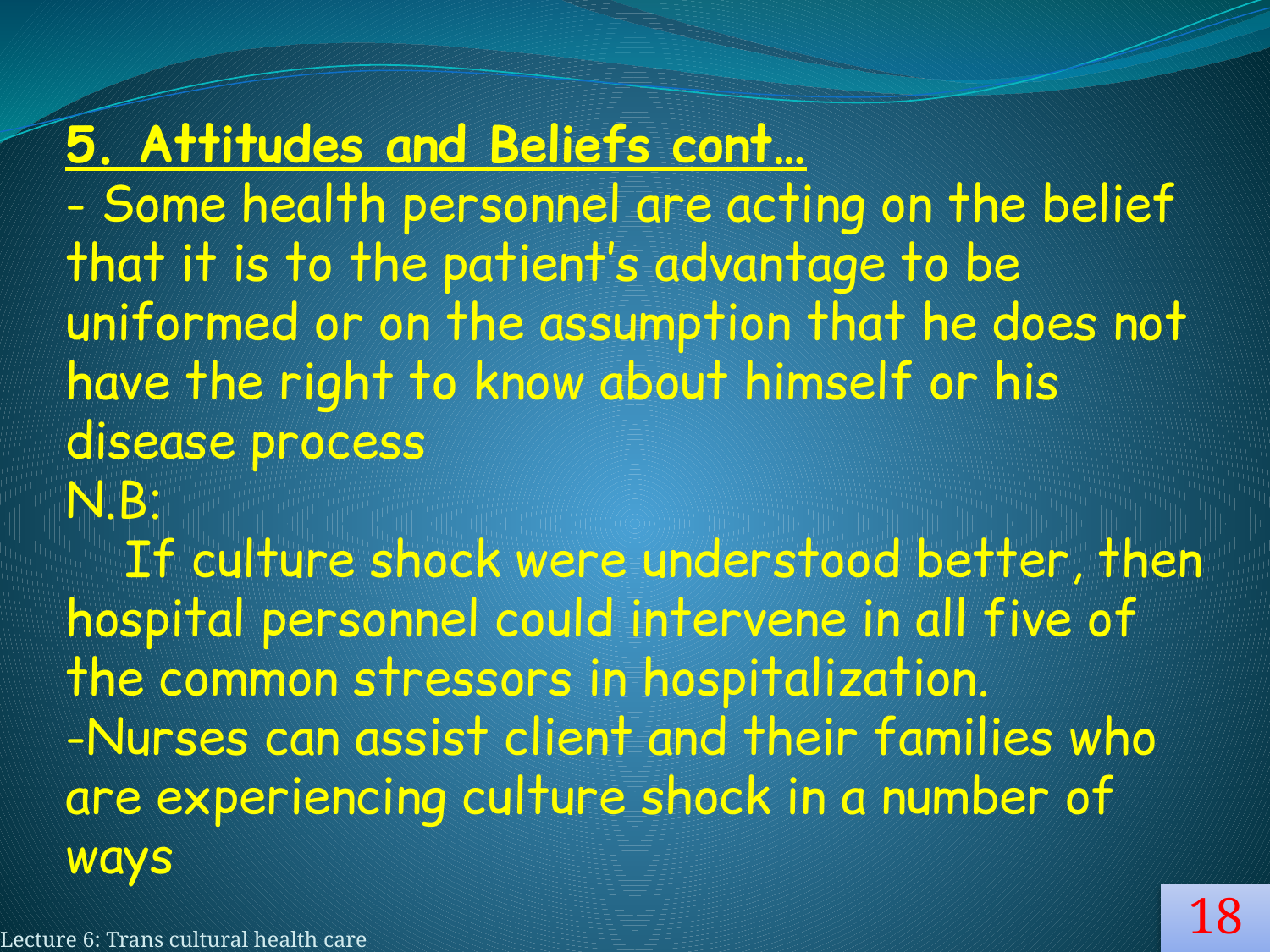

5. Attitudes and Beliefs cont…
- Some health personnel are acting on the belief that it is to the patient’s advantage to be uniformed or on the assumption that he does not have the right to know about himself or his disease process
N.B:
    If culture shock were understood better, then hospital personnel could intervene in all five of the common stressors in hospitalization.
-Nurses can assist client and their families who are experiencing culture shock in a number of ways
#
18
Lecture 6: Trans cultural health care